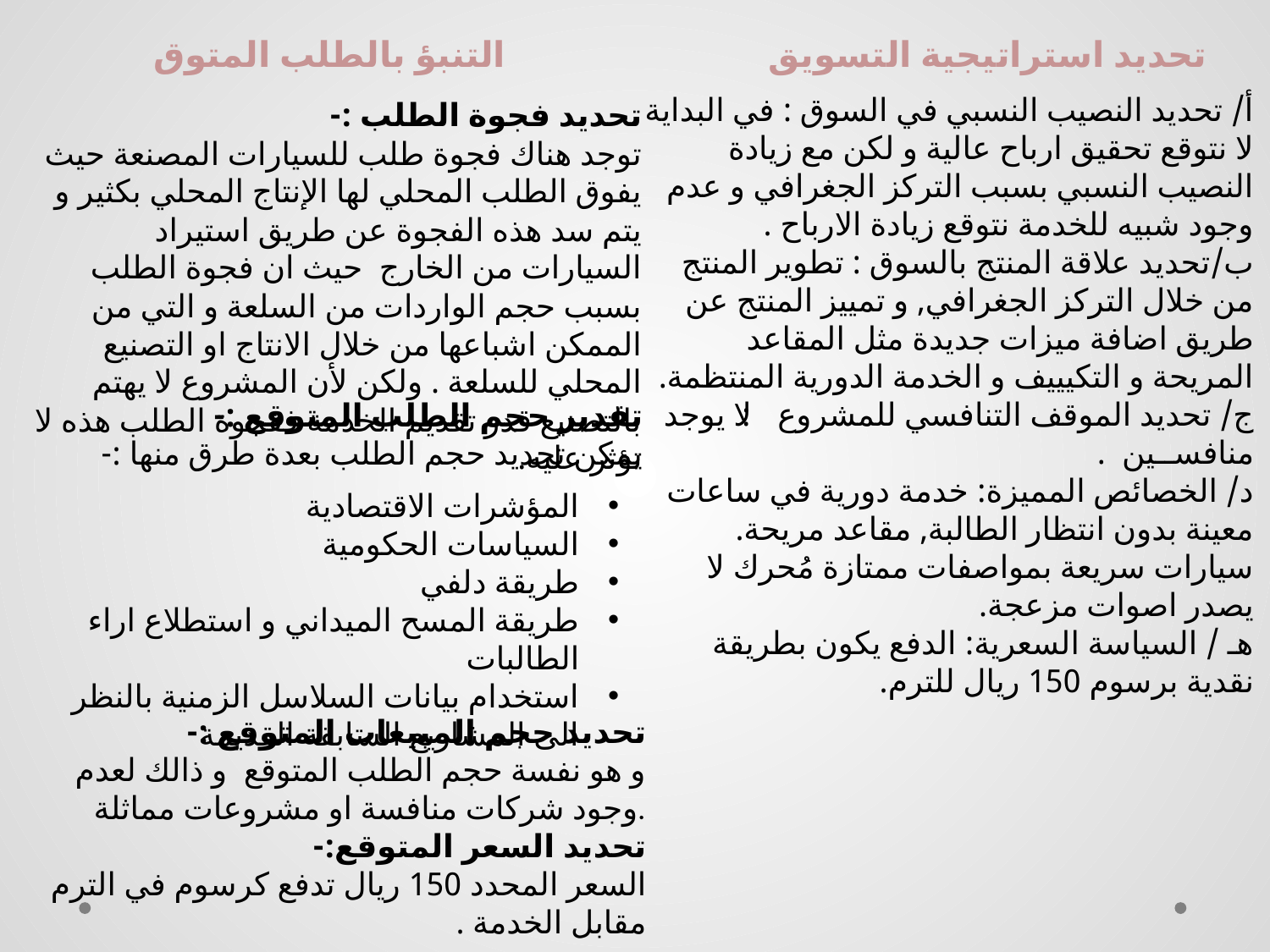

التنبؤ بالطلب المتوق
تحديد استراتيجية التسويق
أ/ تحديد النصيب النسبي في السوق : في البداية لا نتوقع تحقيق ارباح عالية و لكن مع زيادة النصيب النسبي بسبب التركز الجغرافي و عدم وجود شبيه للخدمة نتوقع زيادة الارباح .
ب/تحديد علاقة المنتج بالسوق : تطوير المنتج من خلال التركز الجغرافي, و تمييز المنتج عن طريق اضافة ميزات جديدة مثل المقاعد المريحة و التكيييف و الخدمة الدورية المنتظمة.
ج/ تحديد الموقف التنافسي للمشروع : لا يوجد منافســين  .
د/ الخصائص المميزة: خدمة دورية في ساعات معينة بدون انتظار الطالبة, مقاعد مريحة. سيارات سريعة بمواصفات ممتازة مُحرك لا يصدر اصوات مزعجة.
هـ / السياسة السعرية: الدفع يكون بطريقة نقدية برسوم 150 ريال للترم.
تحديد فجوة الطلب :-
توجد هناك فجوة طلب للسيارات المصنعة حيث يفوق الطلب المحلي لها الإنتاج المحلي بكثير و يتم سد هذه الفجوة عن طريق استيراد السيارات من الخارج  حيث ان فجوة الطلب بسبب حجم الواردات من السلعة و التي من الممكن اشباعها من خلال الانتاج او التصنيع المحلي للسلعة . ولكن لأن المشروع لا يهتم بالتصنيع قدر تقديم الخدمة ففجوة الطلب هذه لا تؤثر عليه.
تقدير حجم الطلب المتوقع :-
يمكن تحديد حجم الطلب بعدة طرق منها :-
المؤشرات الاقتصادية
السياسات الحكومية
طريقة دلفي
طريقة المسح الميداني و استطلاع اراء الطالبات
استخدام بيانات السلاسل الزمنية بالنظر الى المشاريع السابقة القديمة
تحديد حجم المبيعات المتوقع :-
و هو نفسة حجم الطلب المتوقع  و ذالك لعدم وجود شركات منافسة او مشروعات مماثلة.
تحديد السعر المتوقع:-
السعر المحدد 150 ريال تدفع كرسوم في الترم مقابل الخدمة .